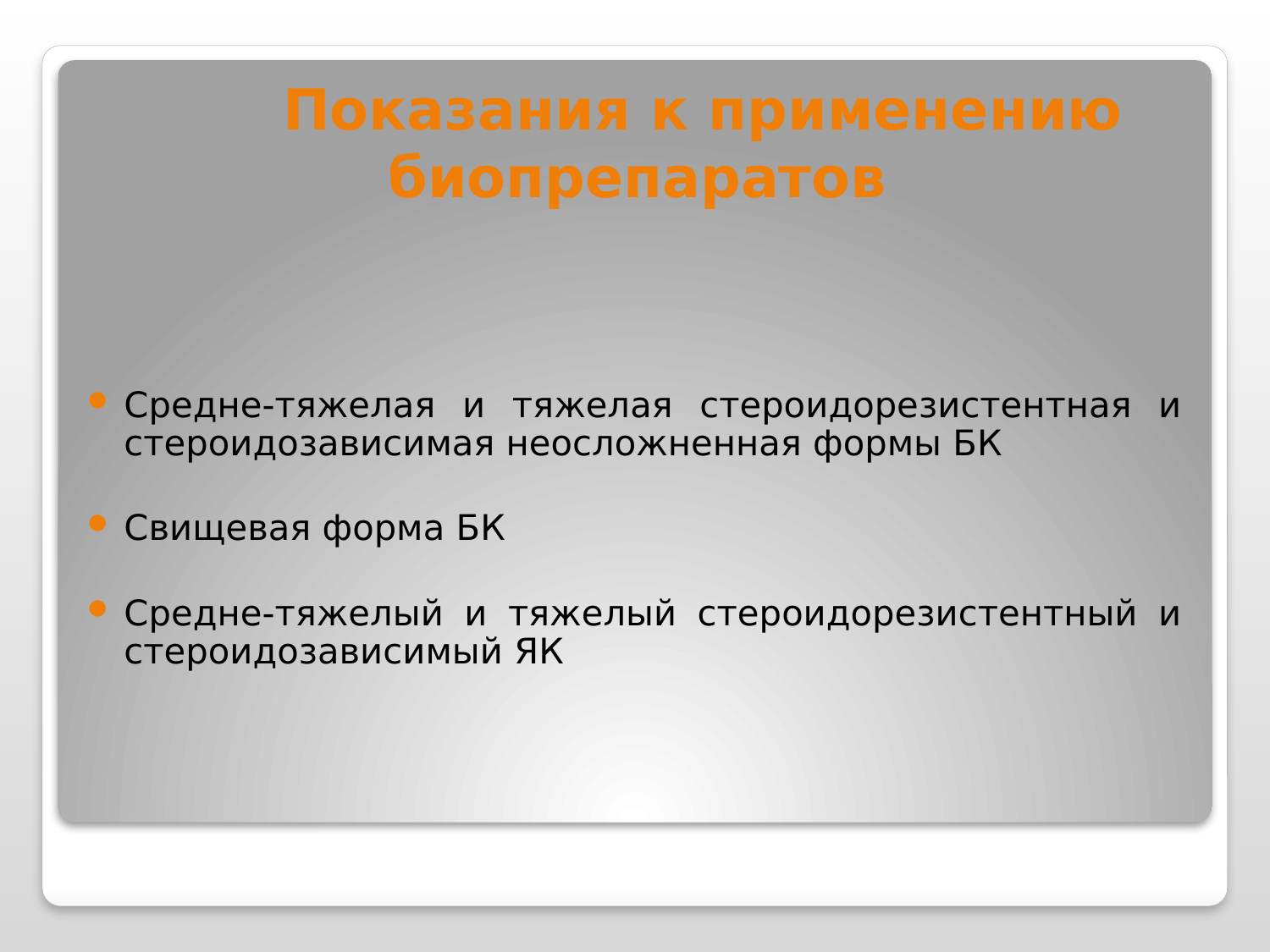

Показания к применению биопрепаратов
Средне-тяжелая и тяжелая стероидорезистентная и стероидозависимая неосложненная формы БК

Свищевая форма БК

Средне-тяжелый и тяжелый стероидорезистентный и стероидозависимый ЯК